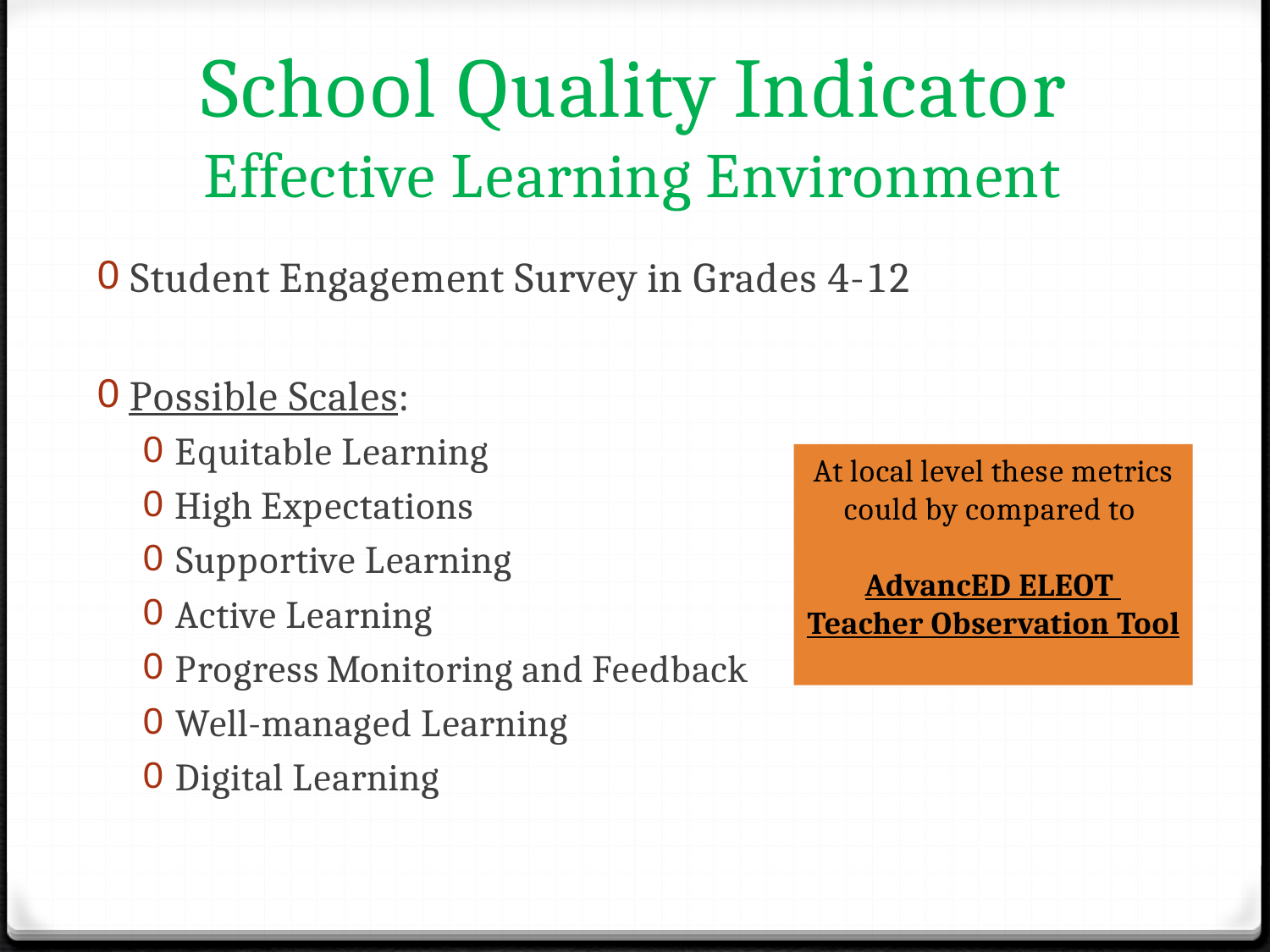

# School Quality Indicator Effective Learning Environment
Student Engagement Survey in Grades 4-12

Possible Scales:
Equitable Learning
High Expectations
Supportive Learning
Active Learning
Progress Monitoring and Feedback
Well-managed Learning
Digital Learning
At local level these metrics could by compared to

AdvancED ELEOT
Teacher Observation Tool